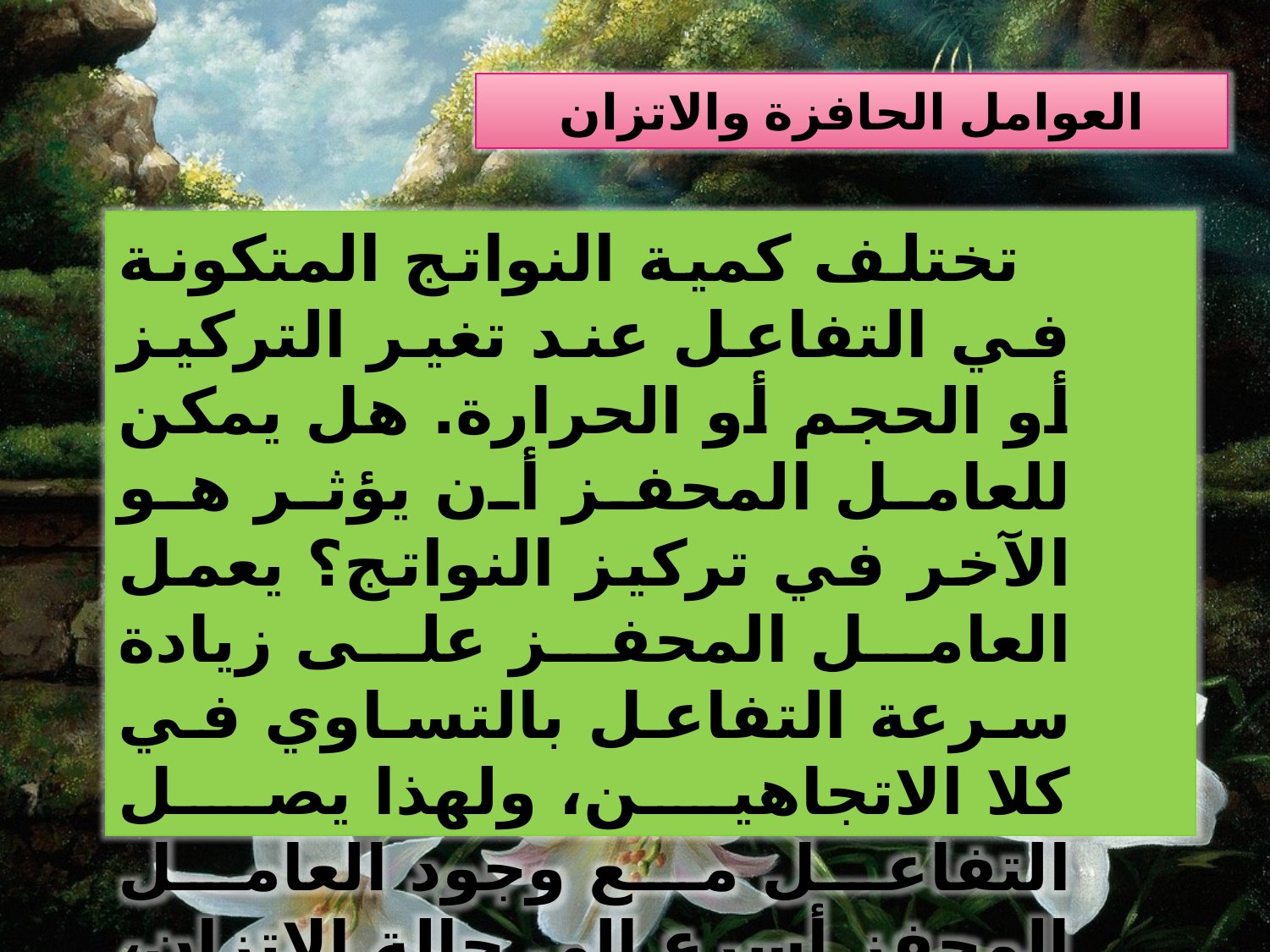

العوامل الحافزة والاتزان
       تختلف كمية النواتج المتكونة في التفاعل عند تغير التركيز أو الحجم أو الحرارة. هل يمكن للعامل المحفز أن يؤثر هو الآخر في تركيز النواتج؟ يعمل العامل المحفز على زيادة سرعة التفاعل بالتساوي في كلا الاتجاهين، ولهذا يصل التفاعل مع وجود العامل المحفز أسرع إلى حالة الاتزان، دون تغير كمية النواتج المتكونة.